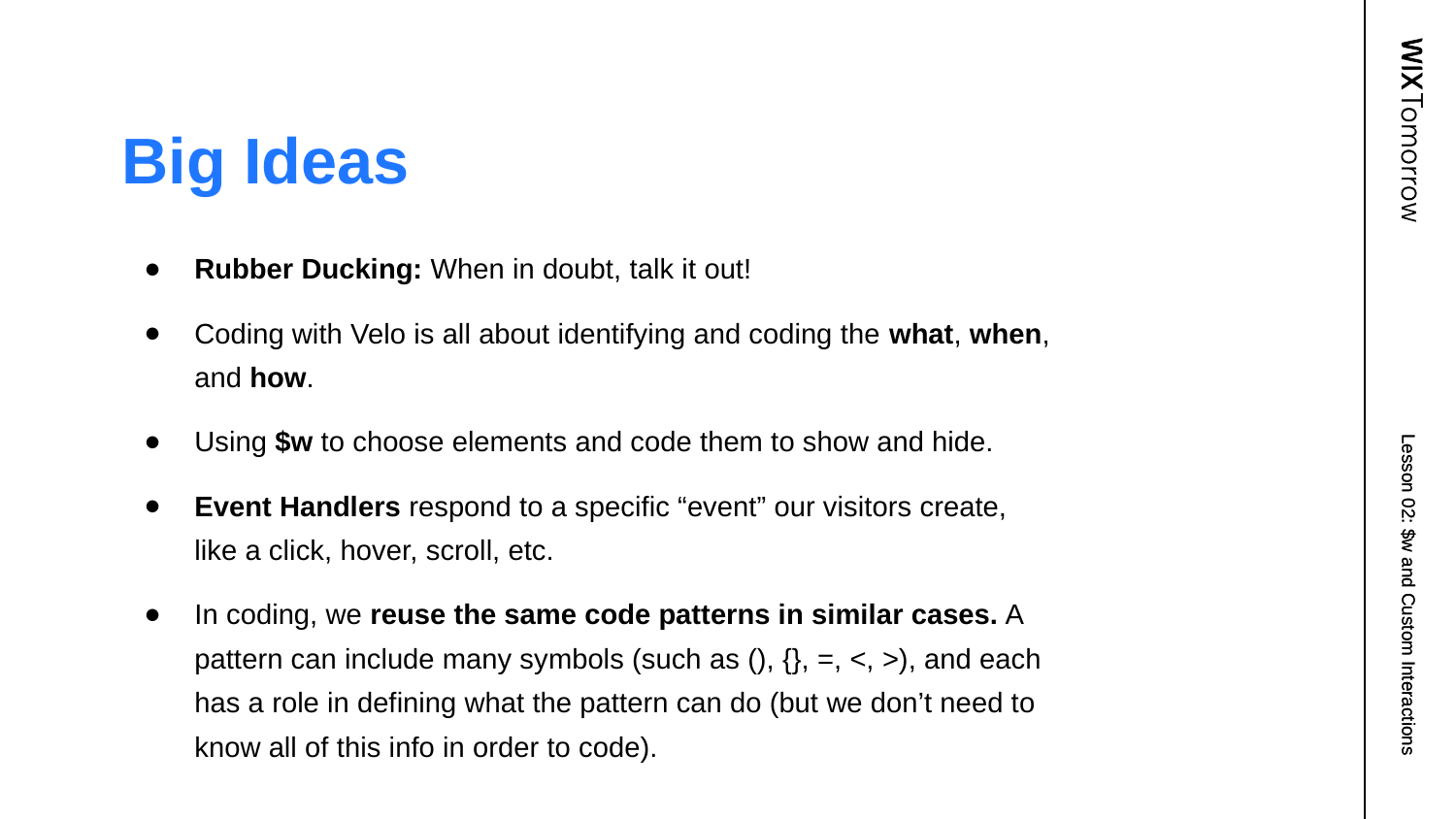

# Big Ideas
Rubber Ducking: When in doubt, talk it out!
Coding with Velo is all about identifying and coding the what, when, and how.
Using $w to choose elements and code them to show and hide.
Event Handlers respond to a specific “event” our visitors create, like a click, hover, scroll, etc.
In coding, we reuse the same code patterns in similar cases. A pattern can include many symbols (such as (), {}, =, <, >), and each has a role in defining what the pattern can do (but we don’t need to know all of this info in order to code).